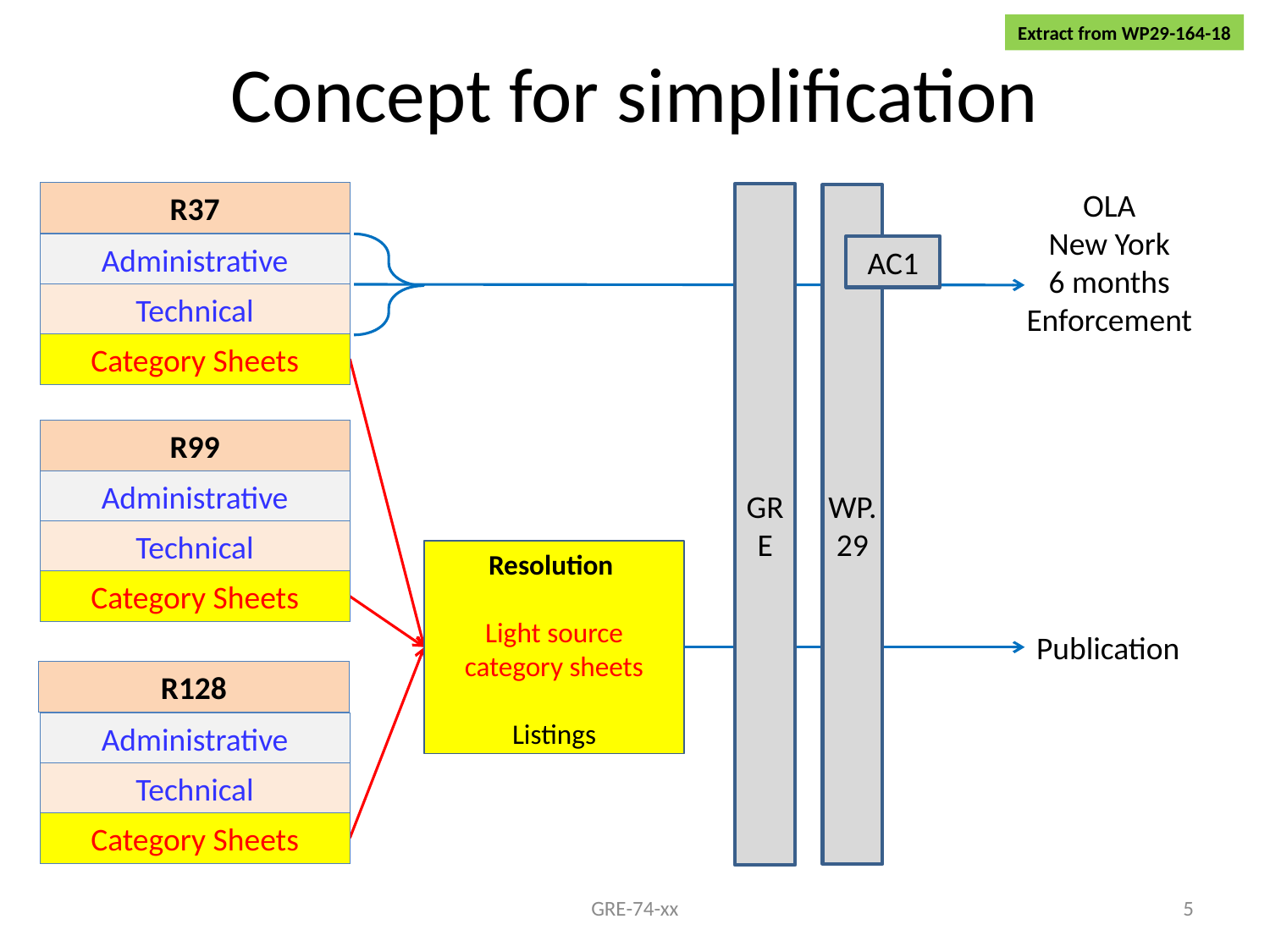

Extract from WP29-164-18
Concept for simplification
R37
GRE
WP.29
OLA
New York
6 months
Enforcement
Administrative

AC1
Technical
Category Sheets
R99
Administrative
Technical
Resolution

Light source category sheets

Listings
Category Sheets
Publication
R128
Administrative
Technical
Category Sheets
GRE-74-xx
5